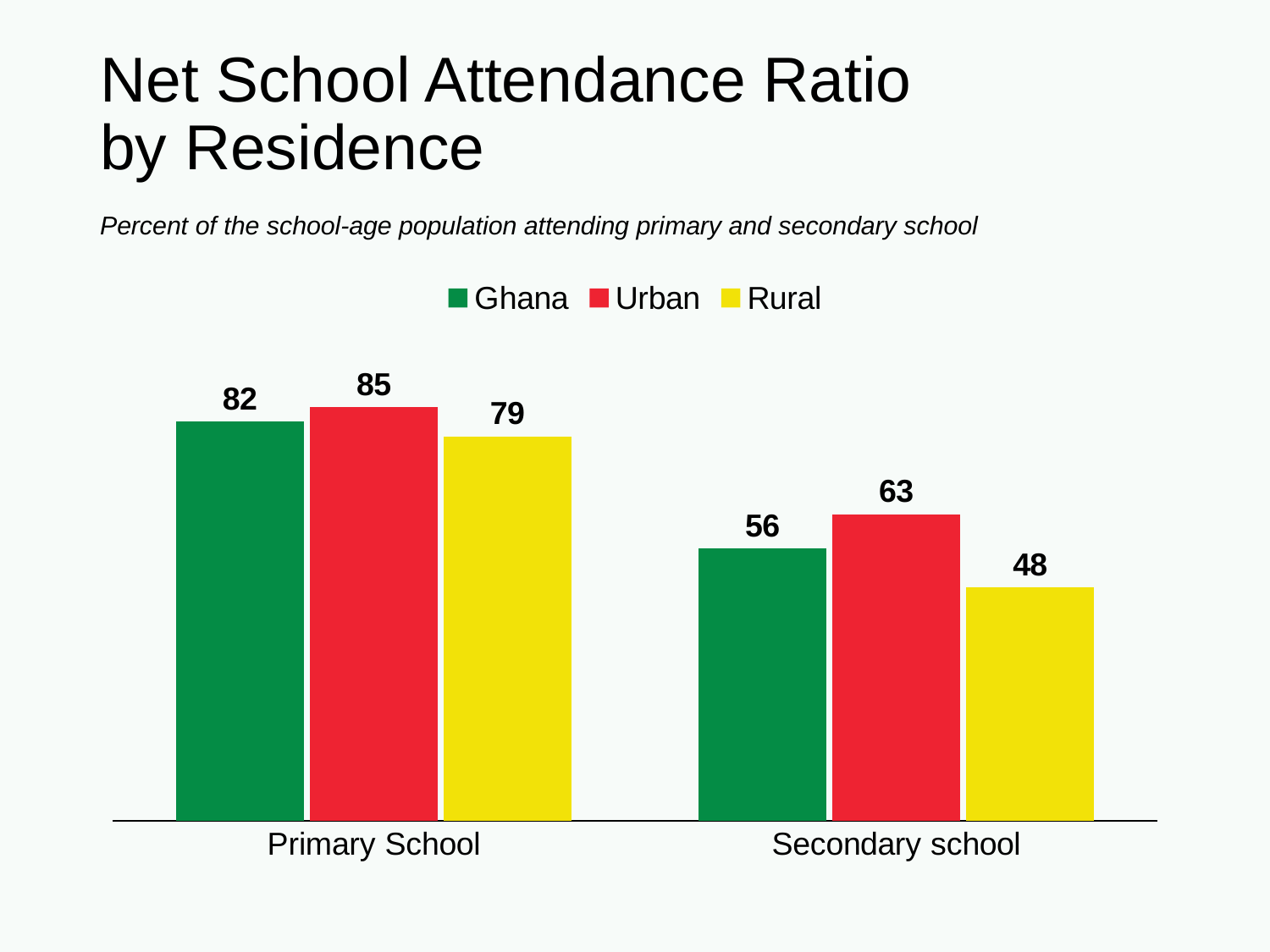

# Net School Attendance Ratio by Residence
Percent of the school-age population attending primary and secondary school

### Chart

| Category | Ghana | Urban | Rural |
|---|---|---|---|
| Primary School | 82.0 | 85.0 | 79.0 |
| Secondary school | 56.0 | 63.0 | 48.0 |